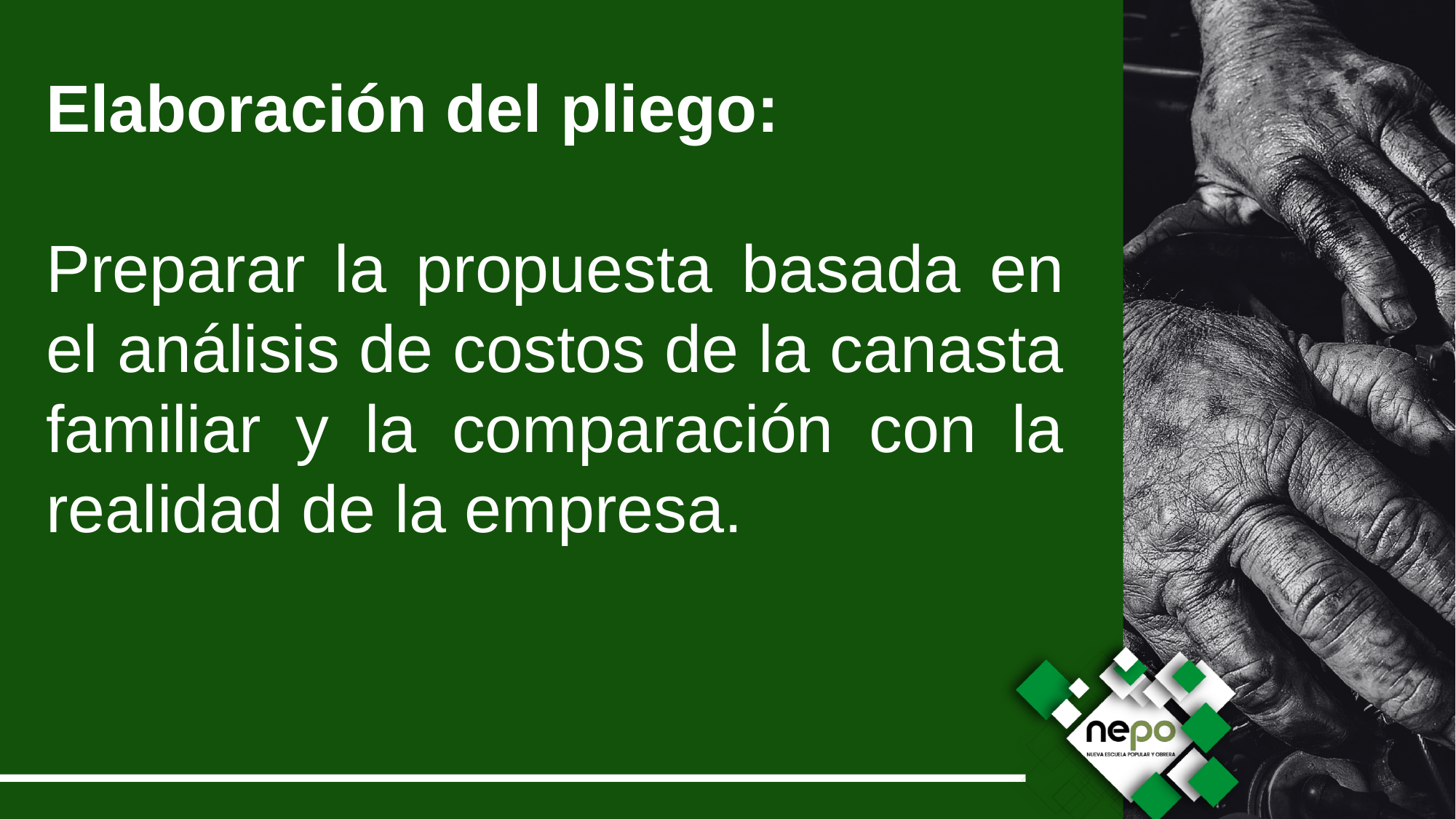

Elaboración del pliego:

Preparar la propuesta basada en el análisis de costos de la canasta familiar y la comparación con la realidad de la empresa.